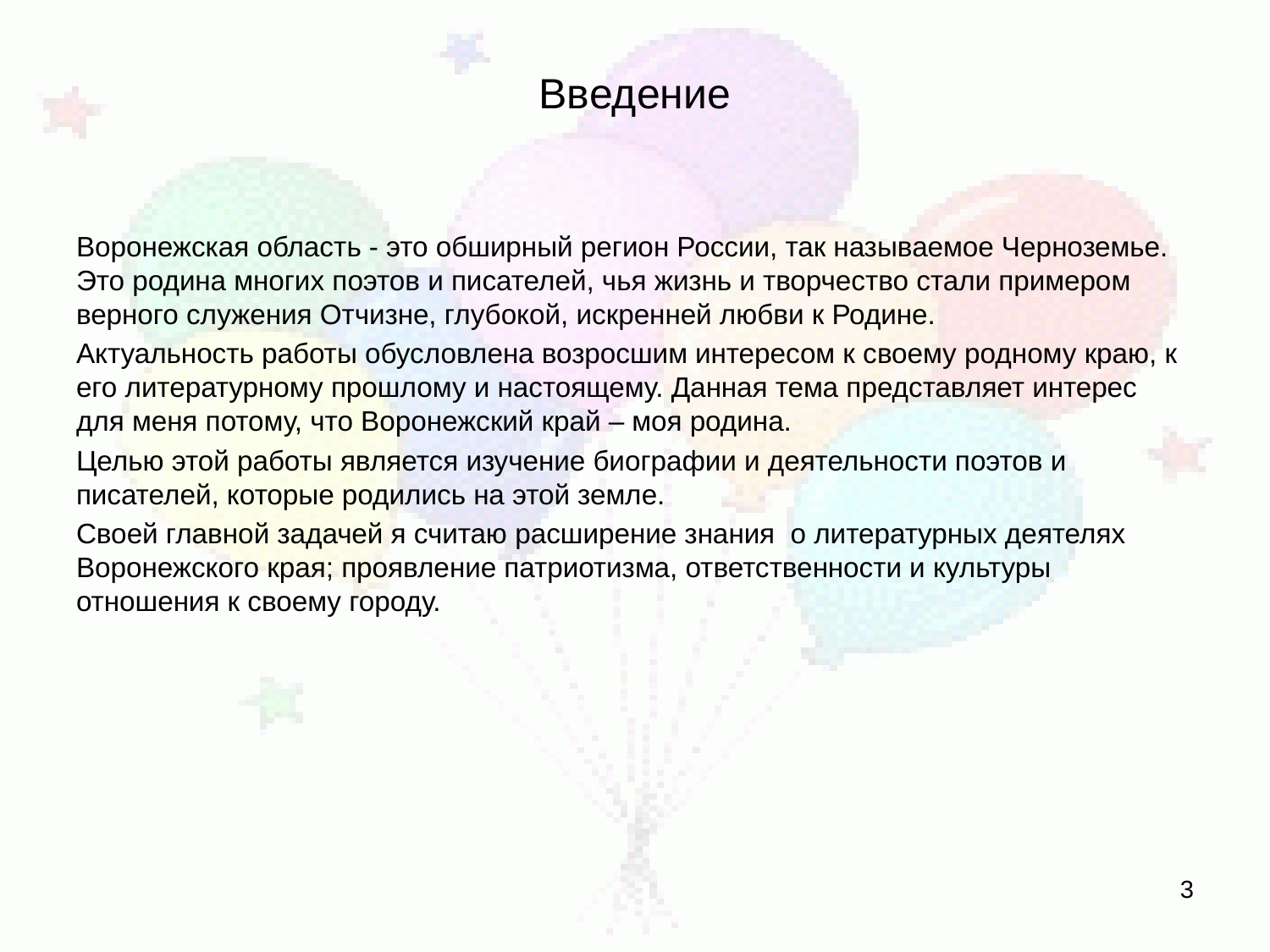

# Введение
Воронежская область - это обширный регион России, так называемое Черноземье. Это родина многих поэтов и писателей, чья жизнь и творчество стали примером верного служения Отчизне, глубокой, искренней любви к Родине.
Актуальность работы обусловлена возросшим интересом к своему родному краю, к его литературному прошлому и настоящему. Данная тема представляет интерес для меня потому, что Воронежский край – моя родина.
Целью этой работы является изучение биографии и деятельности поэтов и писателей, которые родились на этой земле.
Своей главной задачей я считаю расширение знания  о литературных деятелях Воронежского края; проявление патриотизма, ответственности и культуры отношения к своему городу.

3